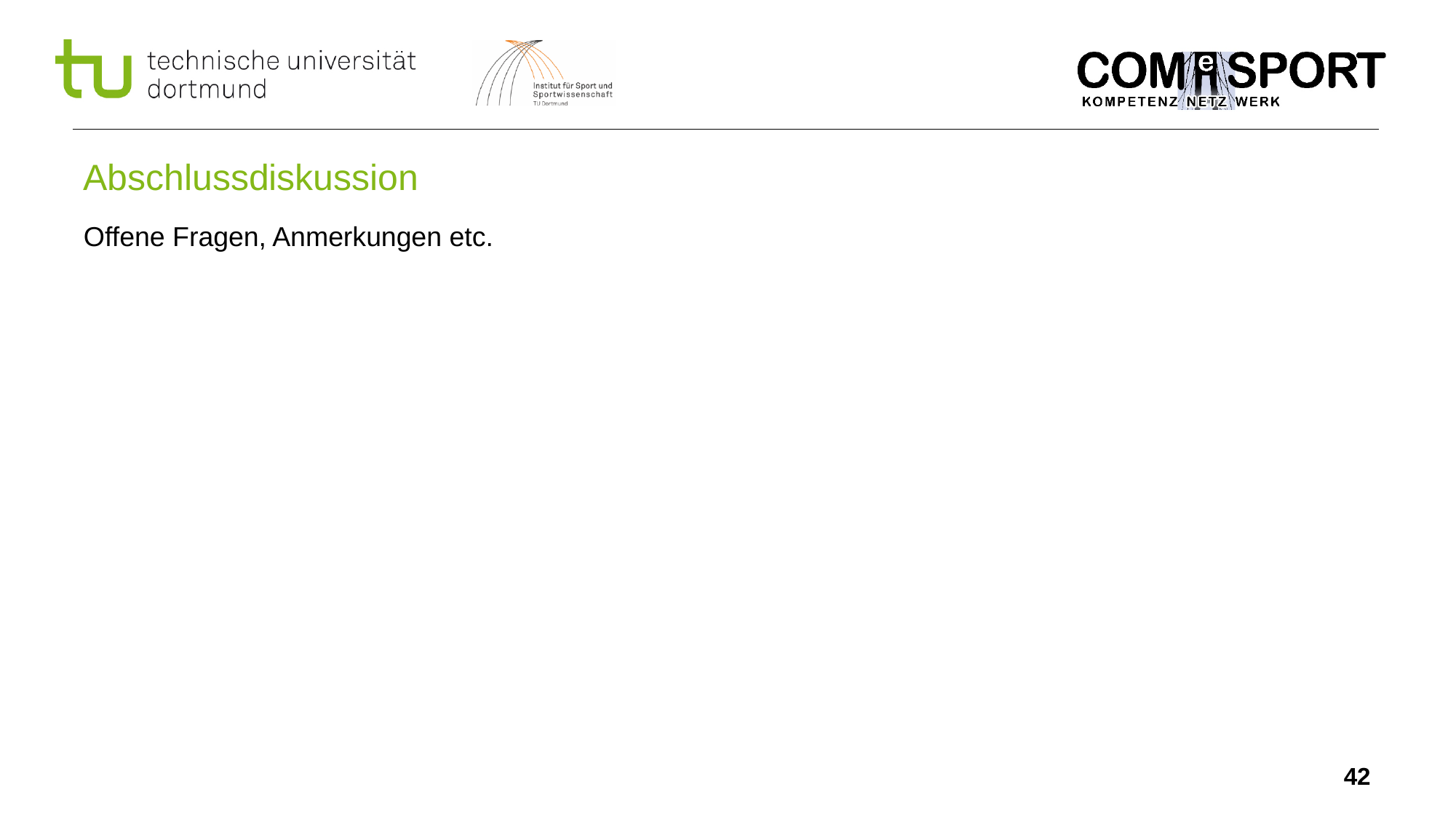

# Abschlussdiskussion
Offene Fragen, Anmerkungen etc.
42